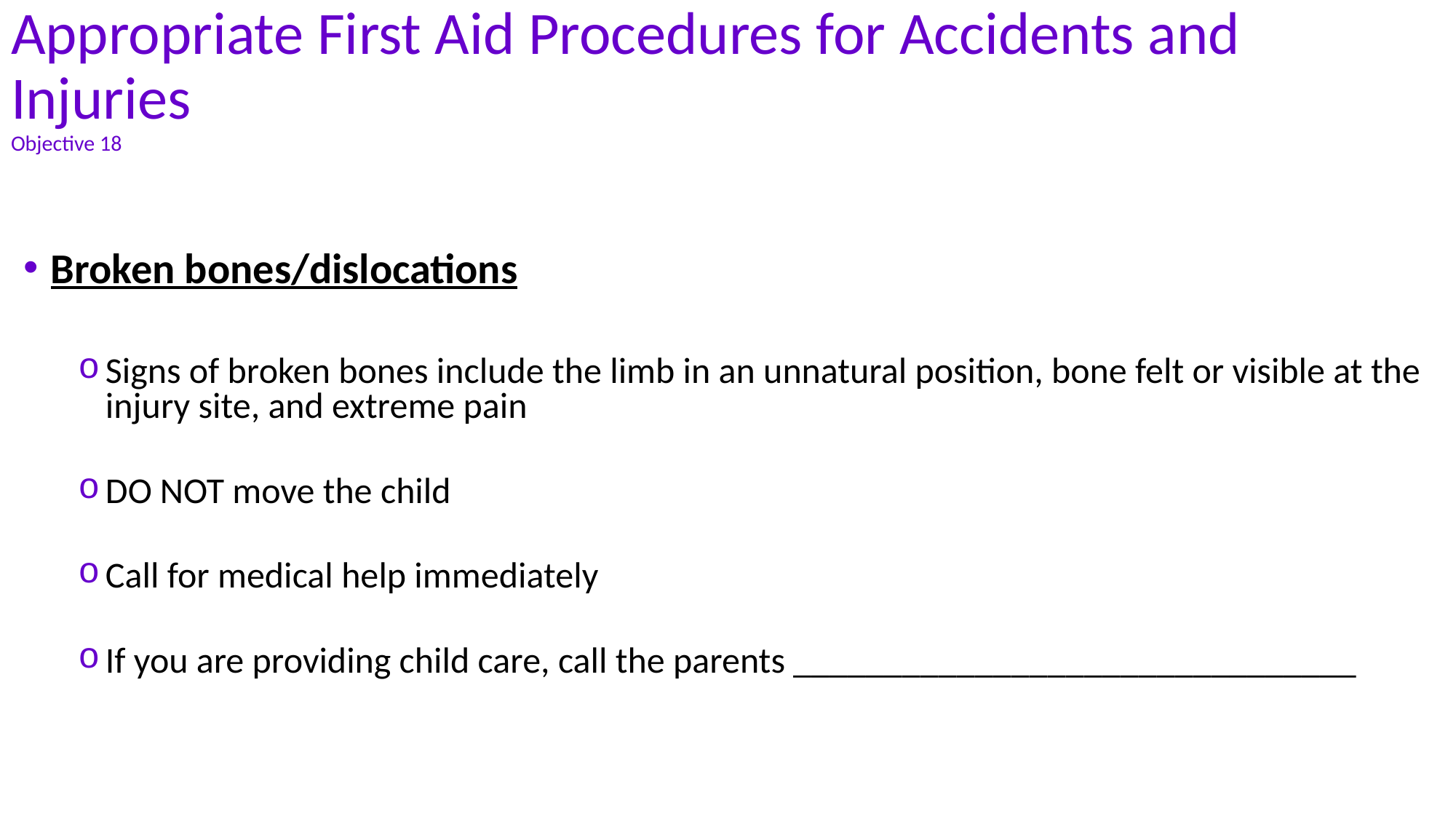

# Appropriate First Aid Procedures for Accidents and Injuries Objective 18
Broken bones/dislocations

Signs of broken bones include the limb in an unnatural position, bone felt or visible at the injury site, and extreme pain

DO NOT move the child

Call for medical help immediately

If you are providing child care, call the parents _______________________________